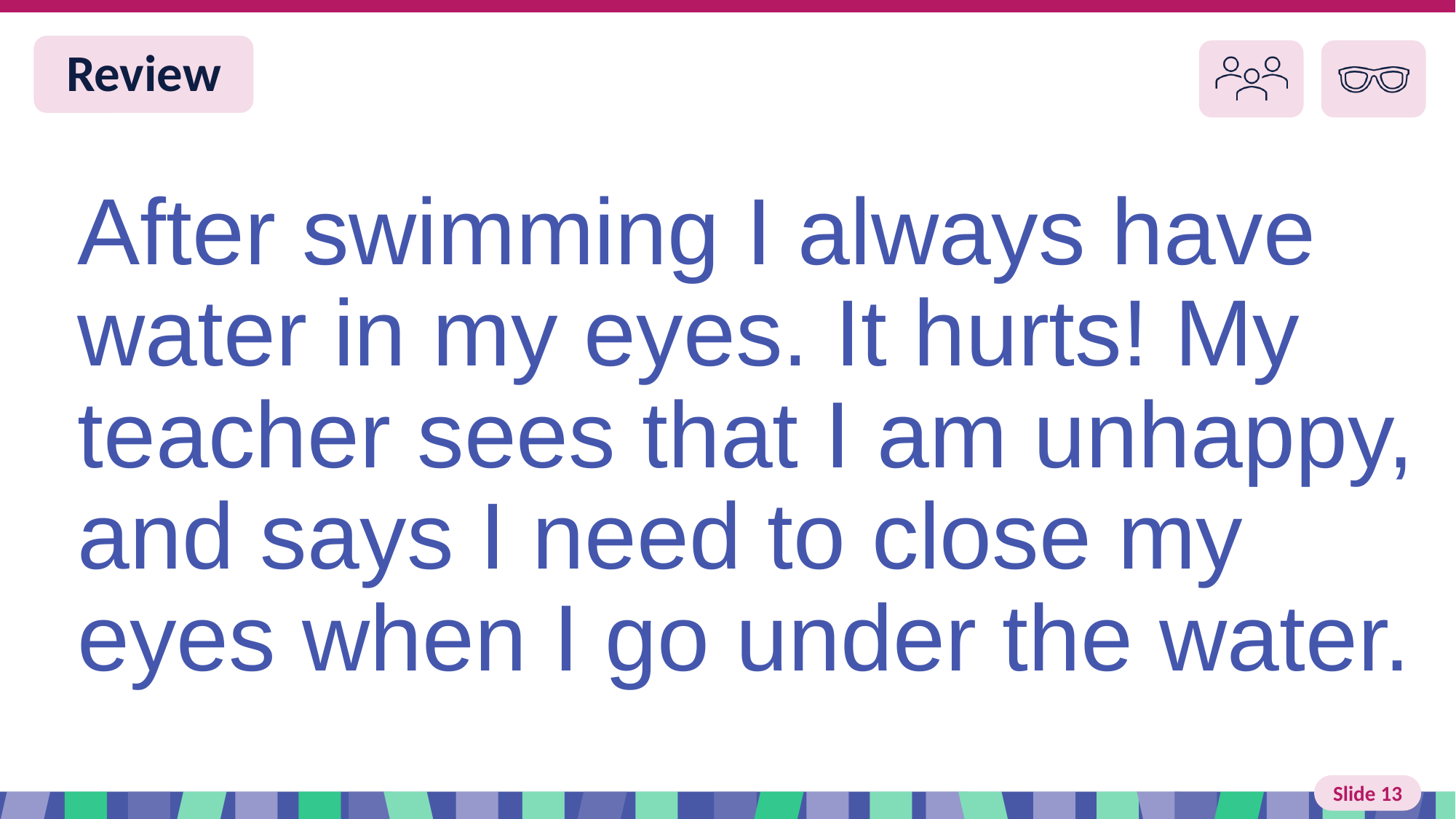

Slide 13 Review You do
After swimming I always have water in my eyes. It hurts! My teacher sees that I am unhappy, and says I need to close my eyes when I go under the water.